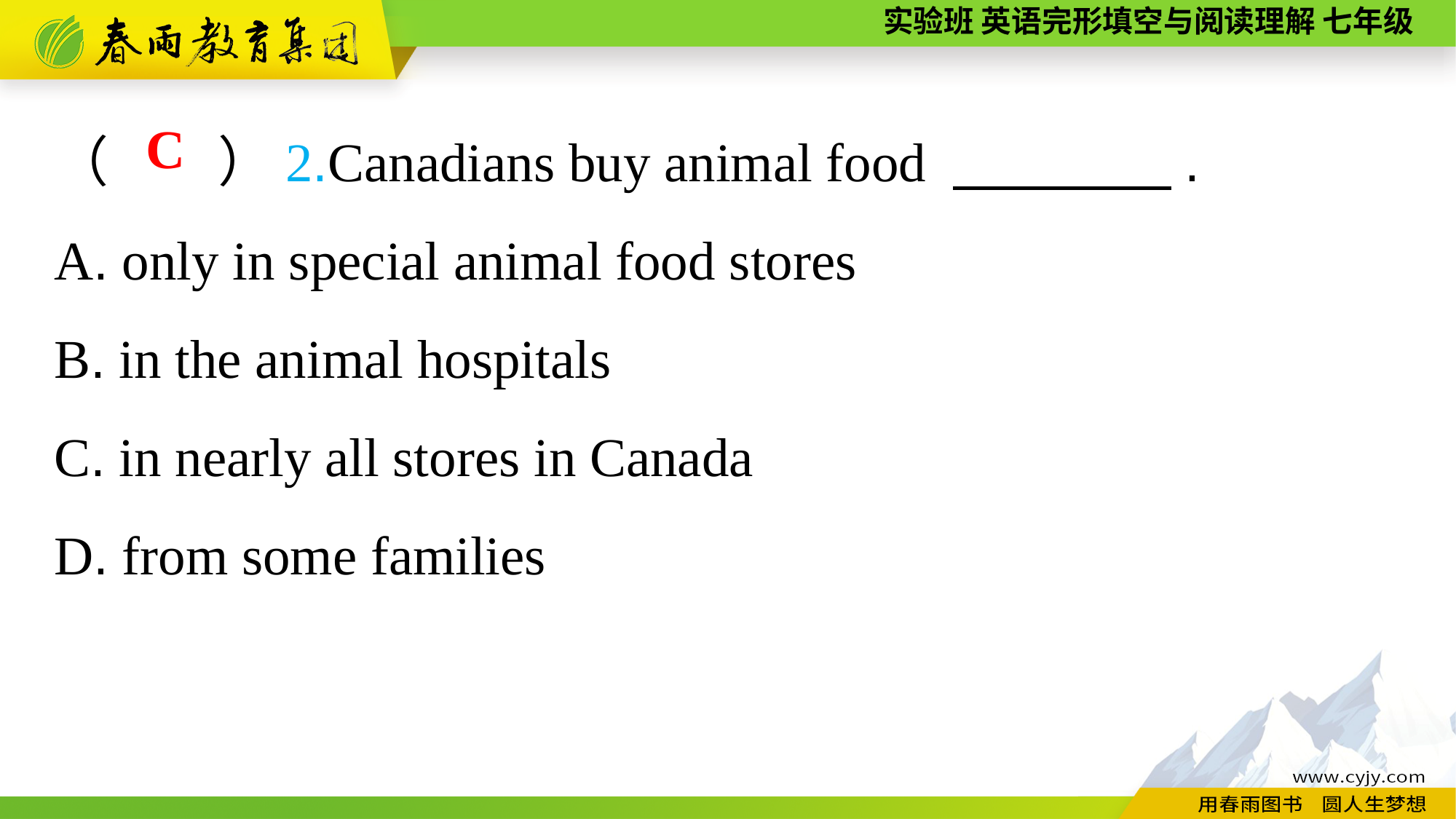

（　　）2.Canadians buy animal food 　　　　.
A. only in special animal food stores
B. in the animal hospitals
C. in nearly all stores in Canada
D. from some families
C